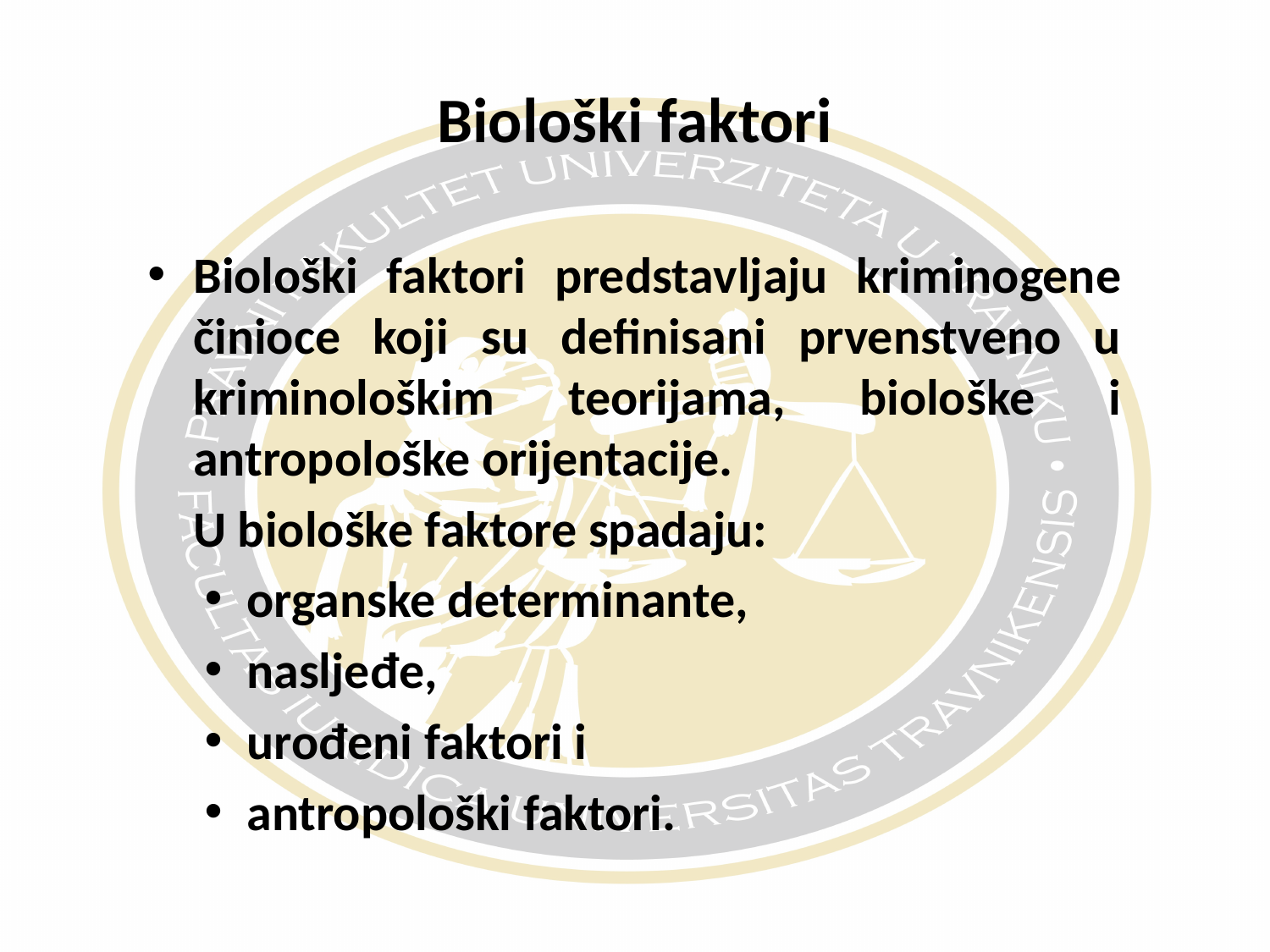

# Biološki faktori
Biološki faktori predstavljaju kriminogene činioce koji su definisani prvenstveno u kriminološkim teorijama, biološke i antropološke orijentacije.
    U biološke faktore spadaju:
organske determinante,
nasljeđe,
urođeni faktori i
antropološki faktori.